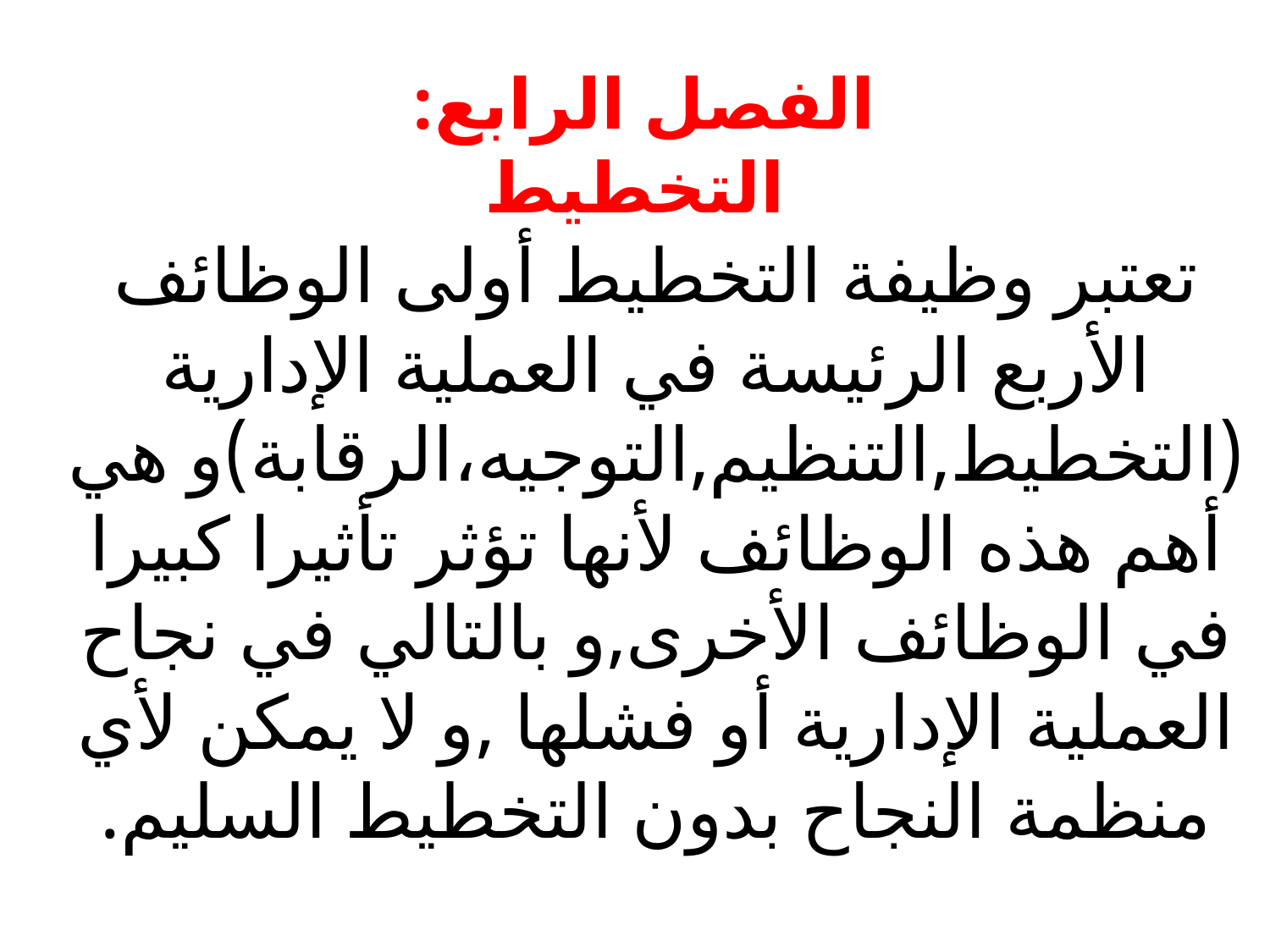

# الفصل الرابع: التخطيط
تعتبر وظيفة التخطيط أولى الوظائف الأربع الرئيسة في العملية الإدارية (التخطيط,التنظيم,التوجيه،الرقابة)و هي أهم هذه الوظائف لأنها تؤثر تأثيرا كبيرا في الوظائف الأخرى,و بالتالي في نجاح العملية الإدارية أو فشلها ,و لا يمكن لأي منظمة النجاح بدون التخطيط السليم.